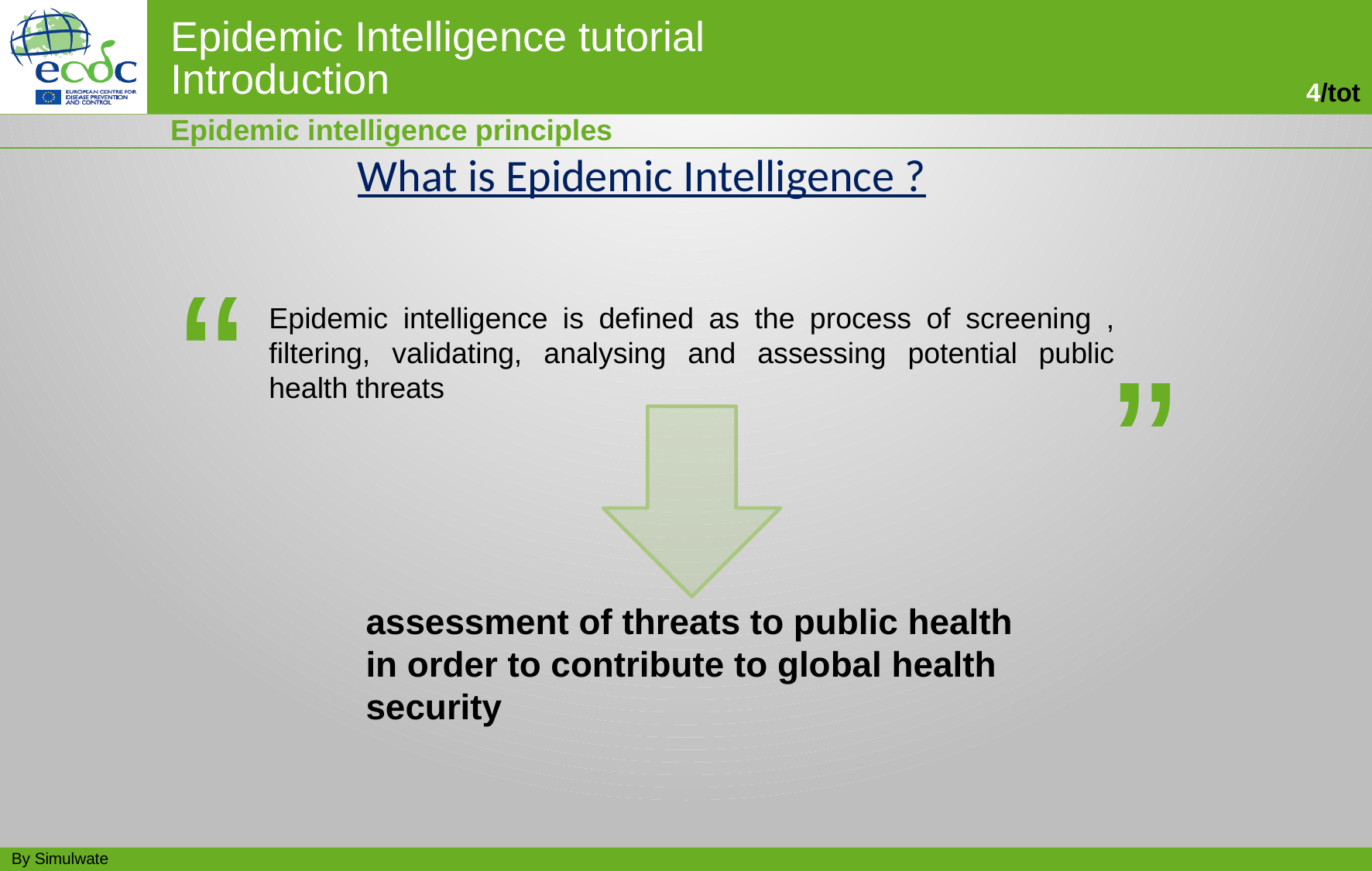

Epidemic intelligence principles
What is Epidemic Intelligence ?
“
Epidemic intelligence is defined as the process of screening , filtering, validating, analysing and assessing potential public health threats
”

assessment of threats to public health in order to contribute to global health security